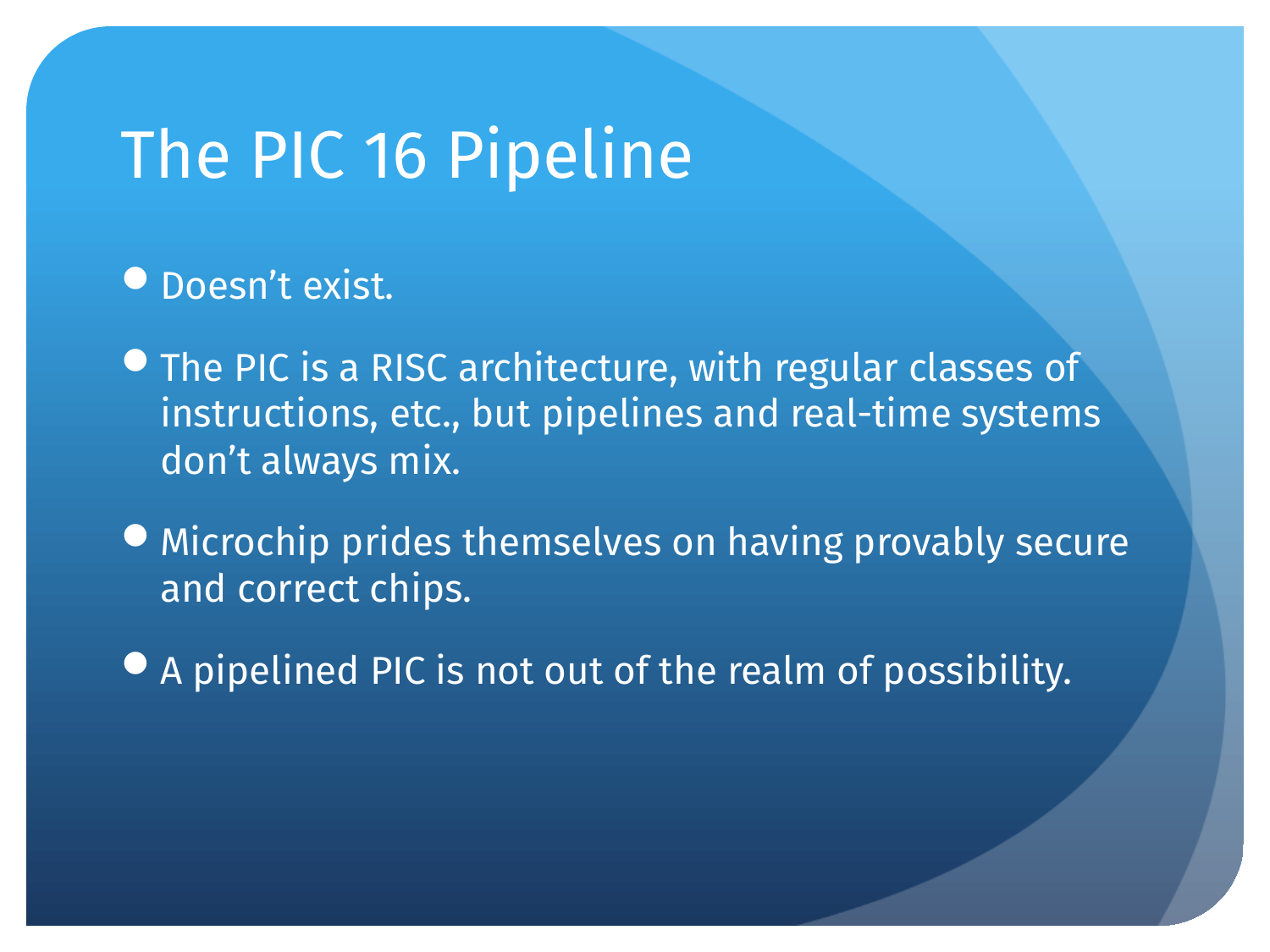

# The PIC 16 Pipeline
Doesn’t exist.
The PIC is a RISC architecture, with regular classes of instructions, etc., but pipelines and real-time systems don’t always mix.
Microchip prides themselves on having provably secure and correct chips.
A pipelined PIC is not out of the realm of possibility.